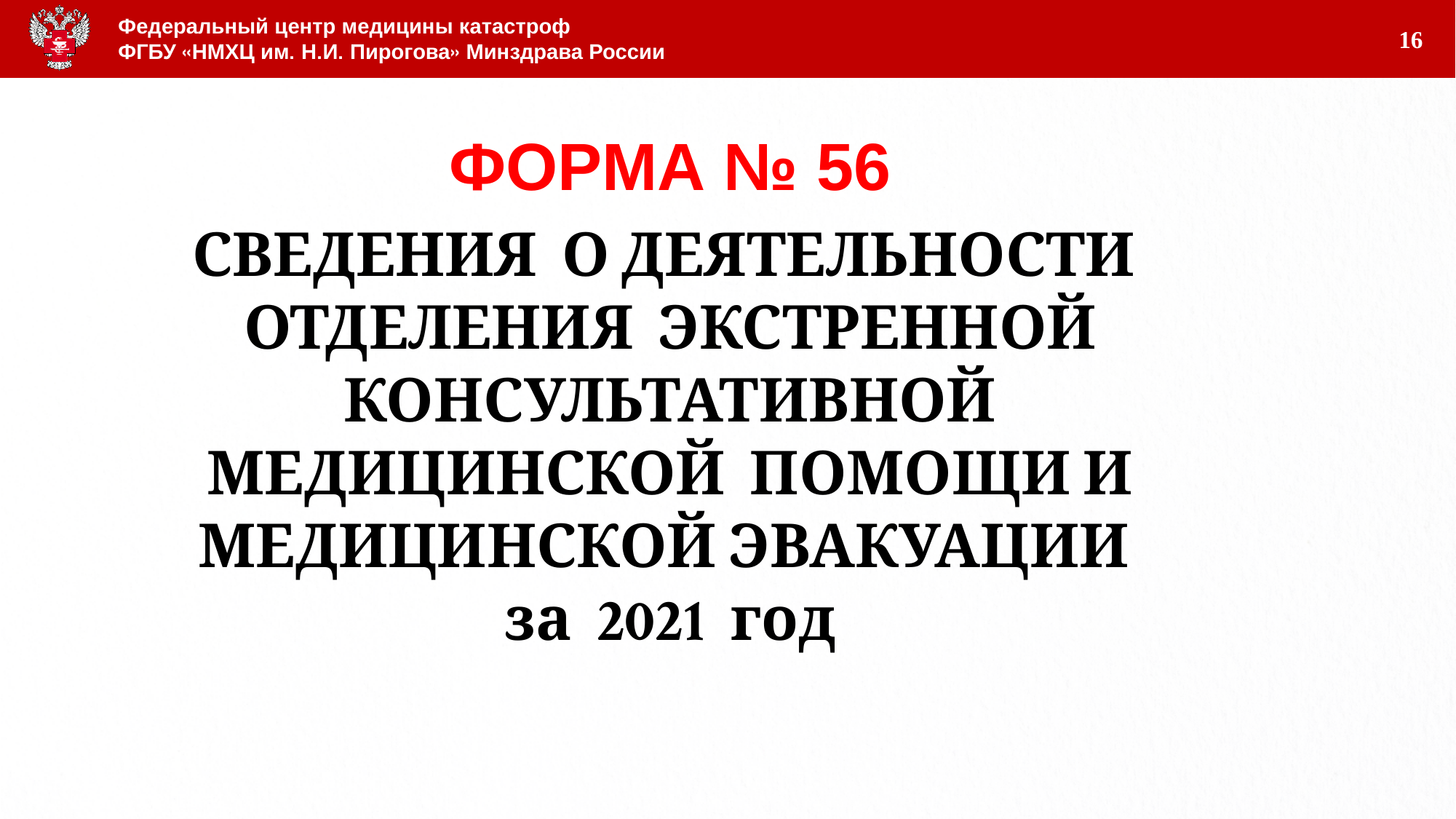

16
ФОРМА № 56
СВЕДЕНИЯ  О ДЕЯТЕЛЬНОСТИ  ОТДЕЛЕНИЯ  ЭКСТРЕННОЙ КОНСУЛЬТАТИВНОЙ
МЕДИЦИНСКОЙ  ПОМОЩИ И МЕДИЦИНСКОЙ ЭВАКУАЦИИ
за  2021  год